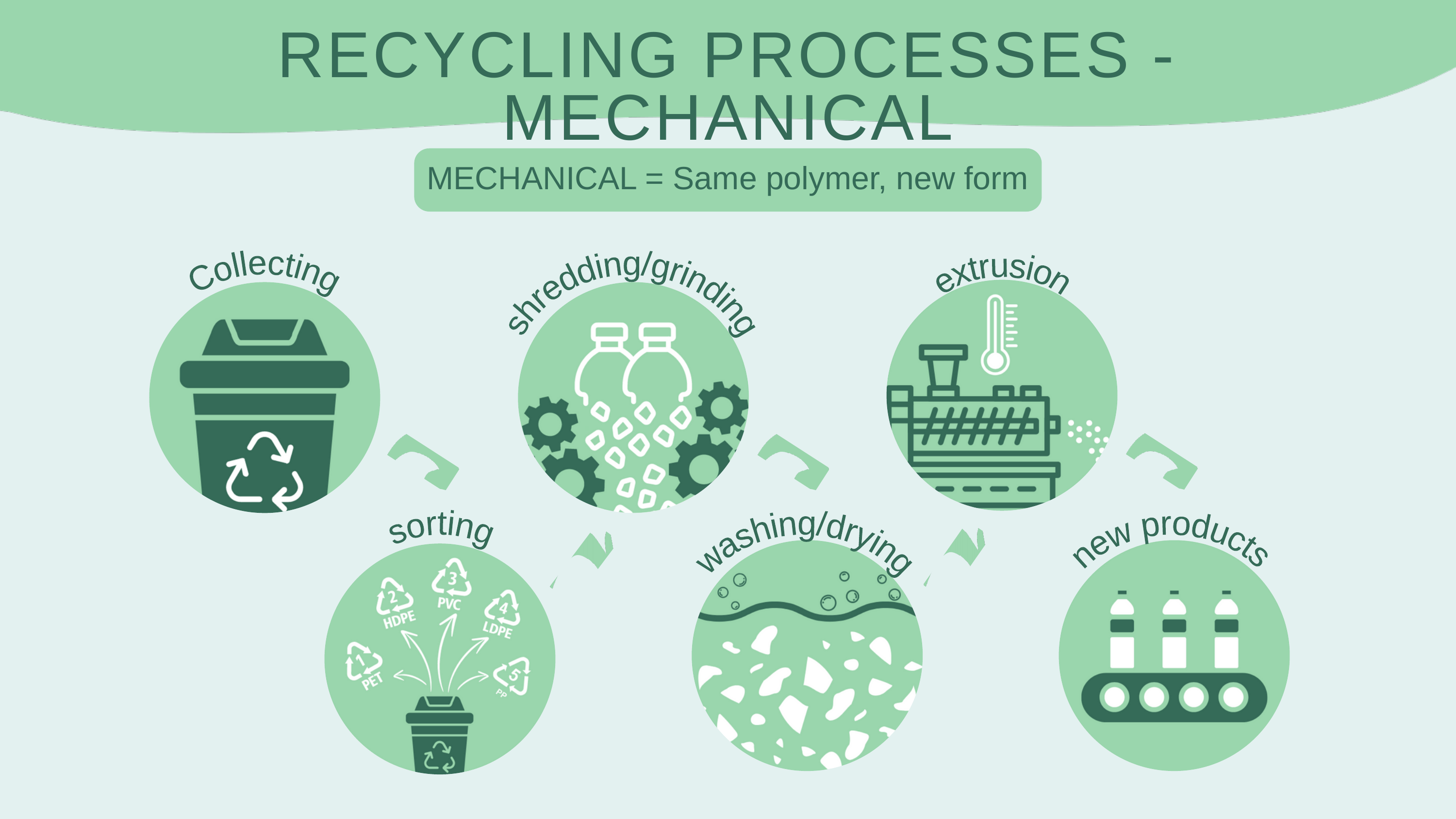

RECYCLING PROCESSES - MECHANICAL

MECHANICAL = Same polymer, new form
extrusion
Collecting
shredding/grinding

sorting
washing/drying
new products